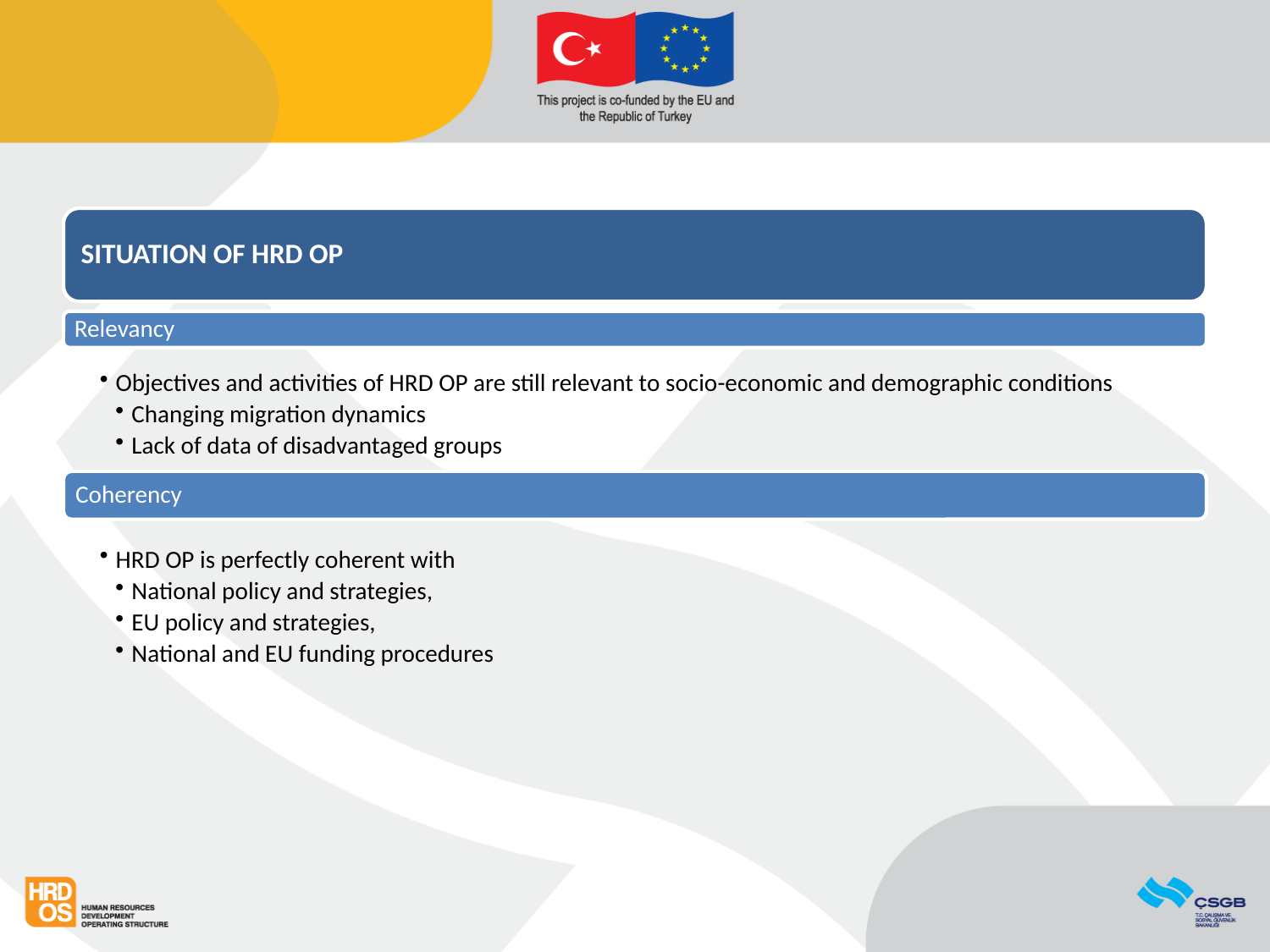

#
SITUATION OF HRD OP
Relevancy
Objectives and activities of HRD OP are still relevant to socio-economic and demographic conditions
Changing migration dynamics
Lack of data of disadvantaged groups
Coherency
HRD OP is perfectly coherent with
National policy and strategies,
EU policy and strategies,
National and EU funding procedures